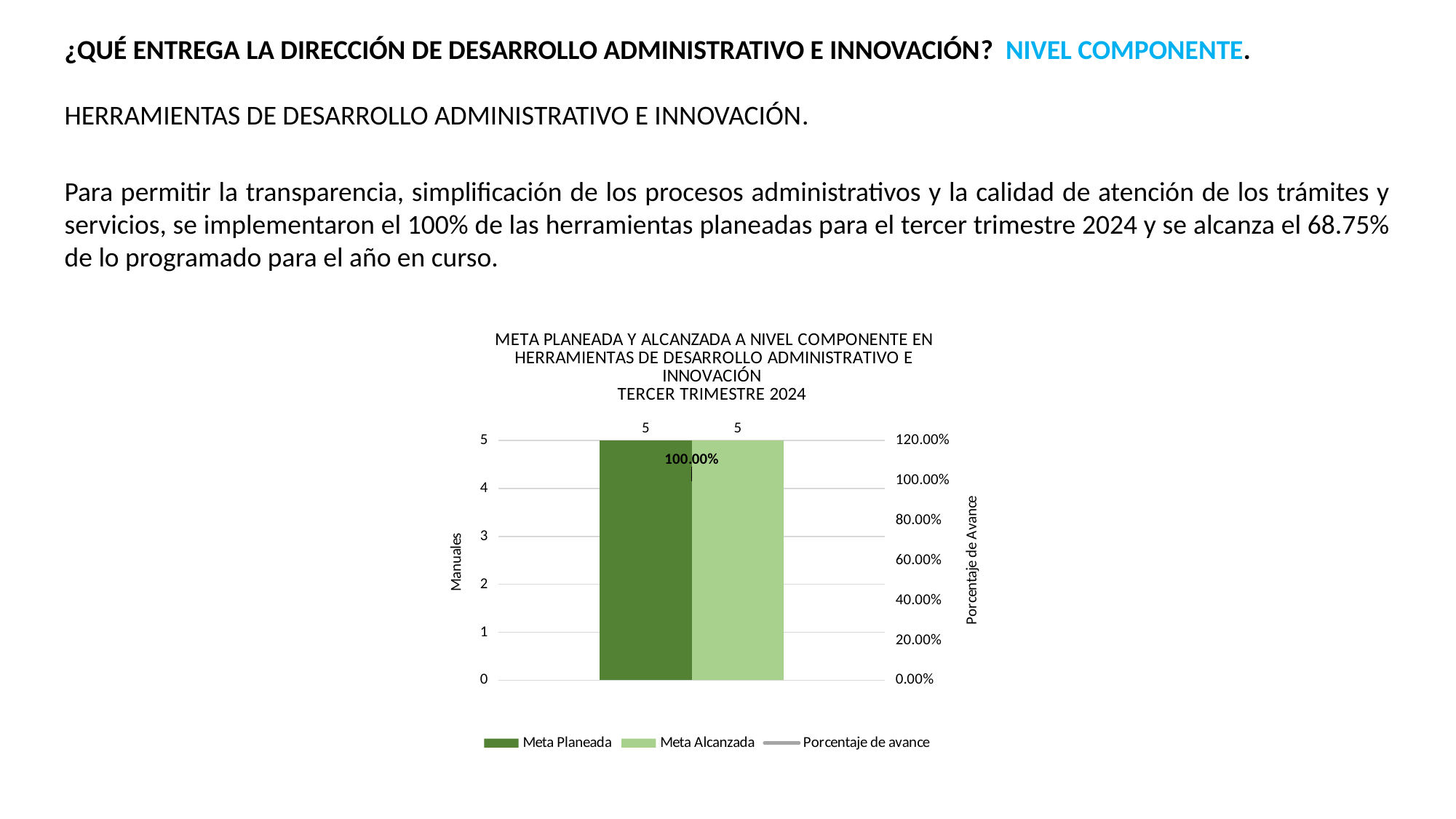

¿QUÉ ENTREGA LA DIRECCIÓN DE DESARROLLO ADMINISTRATIVO E INNOVACIÓN?  NIVEL COMPONENTE.

HERRAMIENTAS DE DESARROLLO ADMINISTRATIVO E INNOVACIÓN.

Para permitir la transparencia, simplificación de los procesos administrativos y la calidad de atención de los trámites y servicios, se implementaron el 100% de las herramientas planeadas para el tercer trimestre 2024 y se alcanza el 68.75% de lo programado para el año en curso.

### Chart: META PLANEADA Y ALCANZADA A NIVEL COMPONENTE EN HERRAMIENTAS DE DESARROLLO ADMINISTRATIVO E INNOVACIÓN
TERCER TRIMESTRE 2024

| Category | Meta Planeada | Meta Alcanzada |  |
|---|---|---|---|
| MANUALES ADMINISTRATIVOS DISEÑADOS Y ACTUALIZADOS | 5.0 | 5.0 | 1.0 |